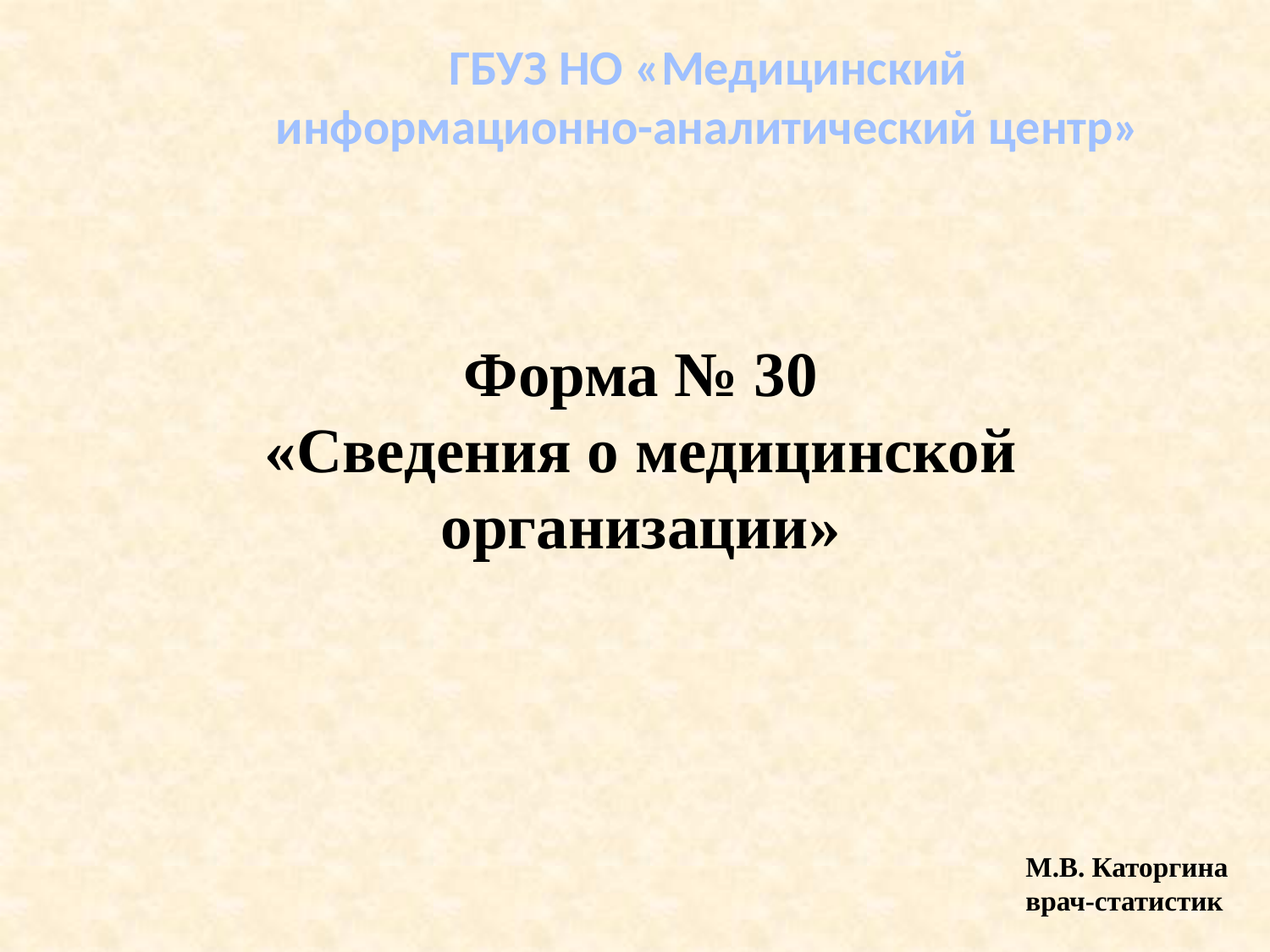

ГБУЗ НО «Медицинский
информационно-аналитический центр»
Форма № 30
«Сведения о медицинской
организации»
М.В. Каторгина
врач-статистик